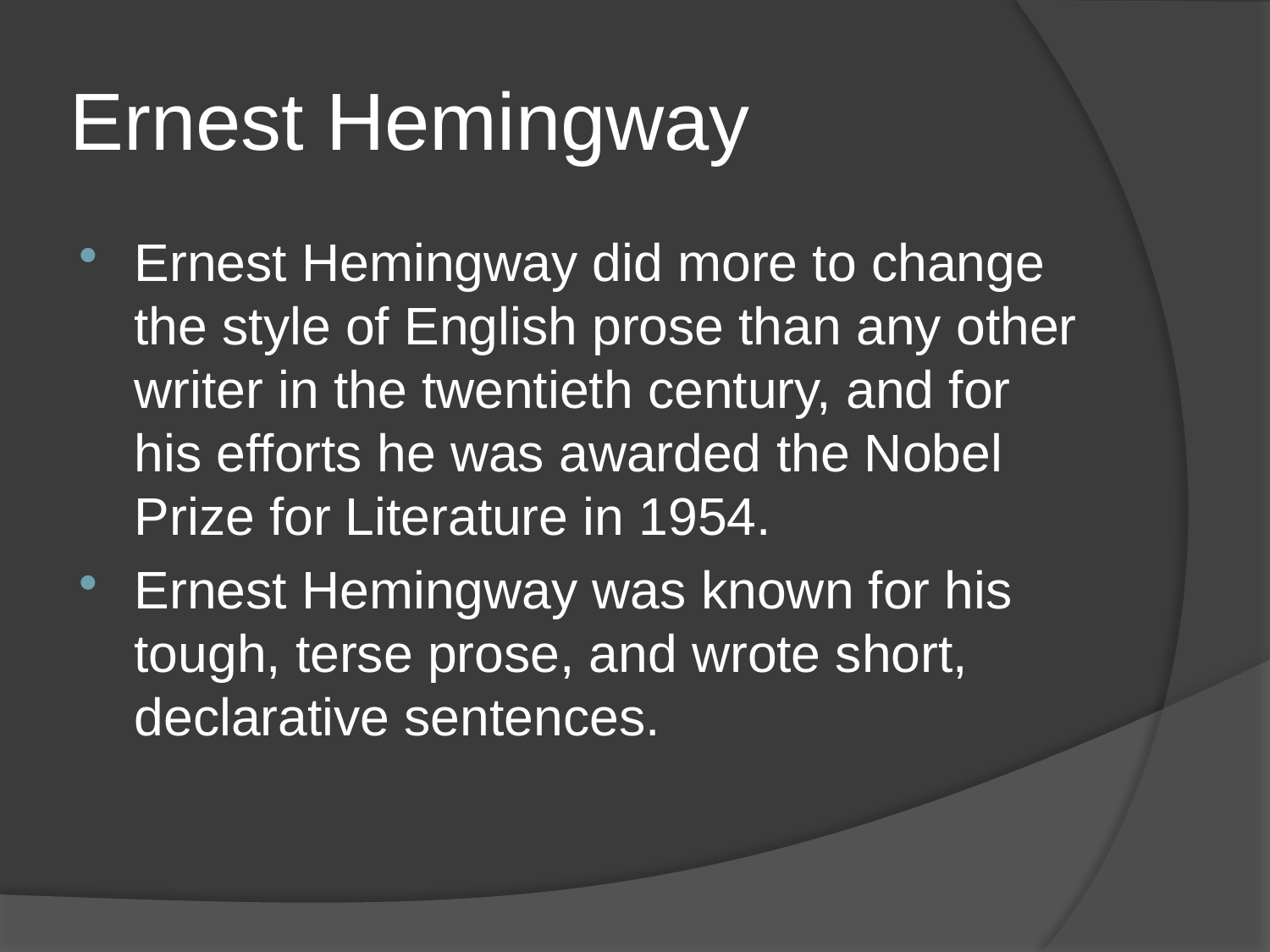

# Ernest Hemingway
Ernest Hemingway did more to change the style of English prose than any other writer in the twentieth century, and for his efforts he was awarded the Nobel Prize for Literature in 1954.
Ernest Hemingway was known for his tough, terse prose, and wrote short, declarative sentences.